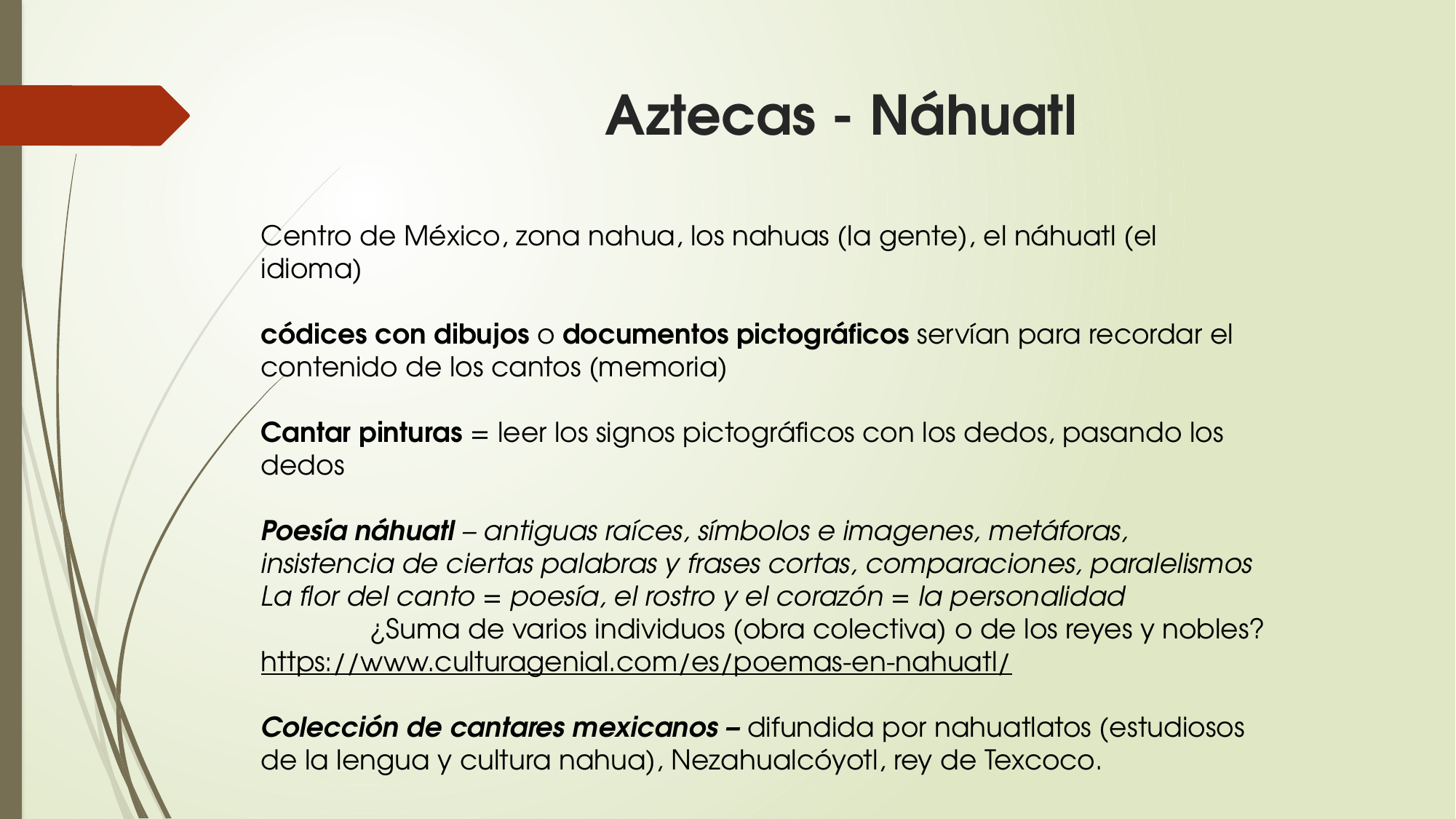

# Aztecas - Náhuatl

Centro de México, zona nahua, los nahuas (la gente), el náhuatl (el idioma)

códices con dibujos o documentos pictográficos servían para recordar el contenido de los cantos (memoria)

Cantar pinturas = leer los signos pictográficos con los dedos, pasando los dedos

Poesía náhuatl – antiguas raíces, símbolos e imagenes, metáforas, insistencia de ciertas palabras y frases cortas, comparaciones, paralelismos
La flor del canto = poesía, el rostro y el corazón = la personalidad
	¿Suma de varios individuos (obra colectiva) o de los reyes y nobles?
https://www.culturagenial.com/es/poemas-en-nahuatl/

Colección de cantares mexicanos – difundida por nahuatlatos (estudiosos de la lengua y cultura nahua), Nezahualcóyotl, rey de Texcoco.